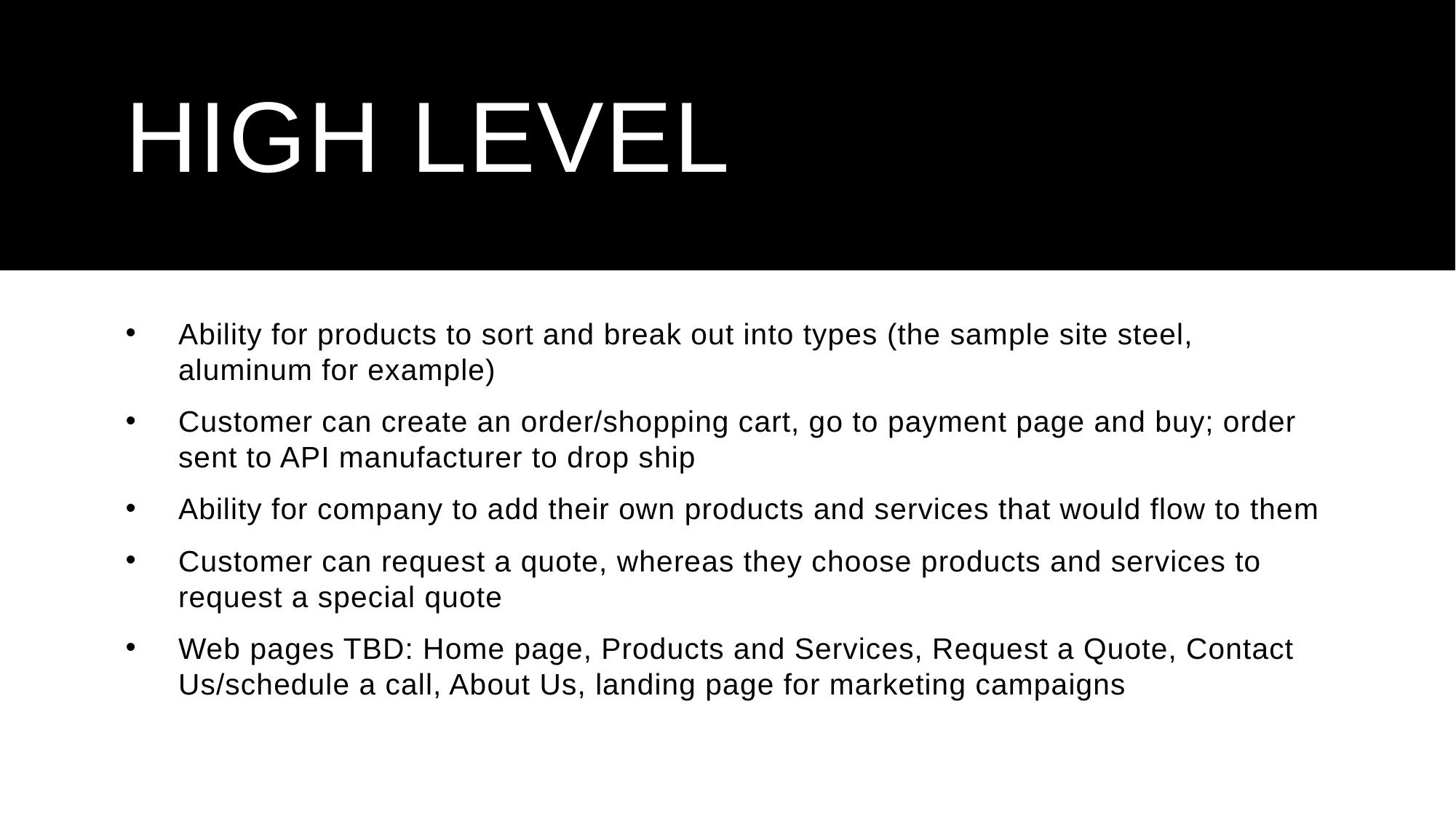

# High level
Ability for products to sort and break out into types (the sample site steel, aluminum for example)
Customer can create an order/shopping cart, go to payment page and buy; order sent to API manufacturer to drop ship
Ability for company to add their own products and services that would flow to them
Customer can request a quote, whereas they choose products and services to request a special quote
Web pages TBD: Home page, Products and Services, Request a Quote, Contact Us/schedule a call, About Us, landing page for marketing campaigns